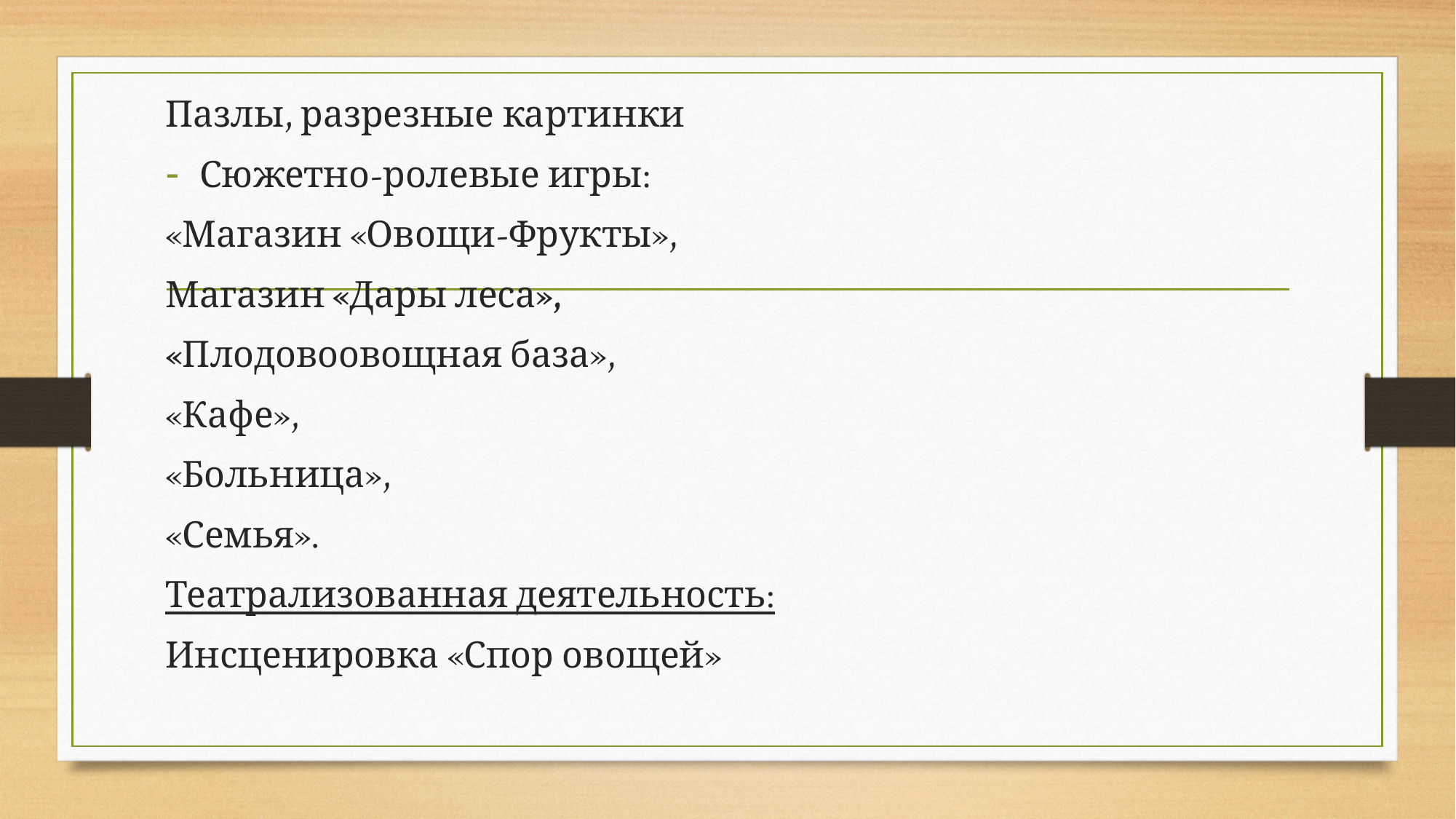

Пазлы, разрезные картинки
Сюжетно-ролевые игры:
«Магазин «Овощи-Фрукты»,
Магазин «Дары леса»,
«Плодовоовощная база»,
«Кафе»,
«Больница»,
«Семья».
Театрализованная деятельность:
Инсценировка «Спор овощей»